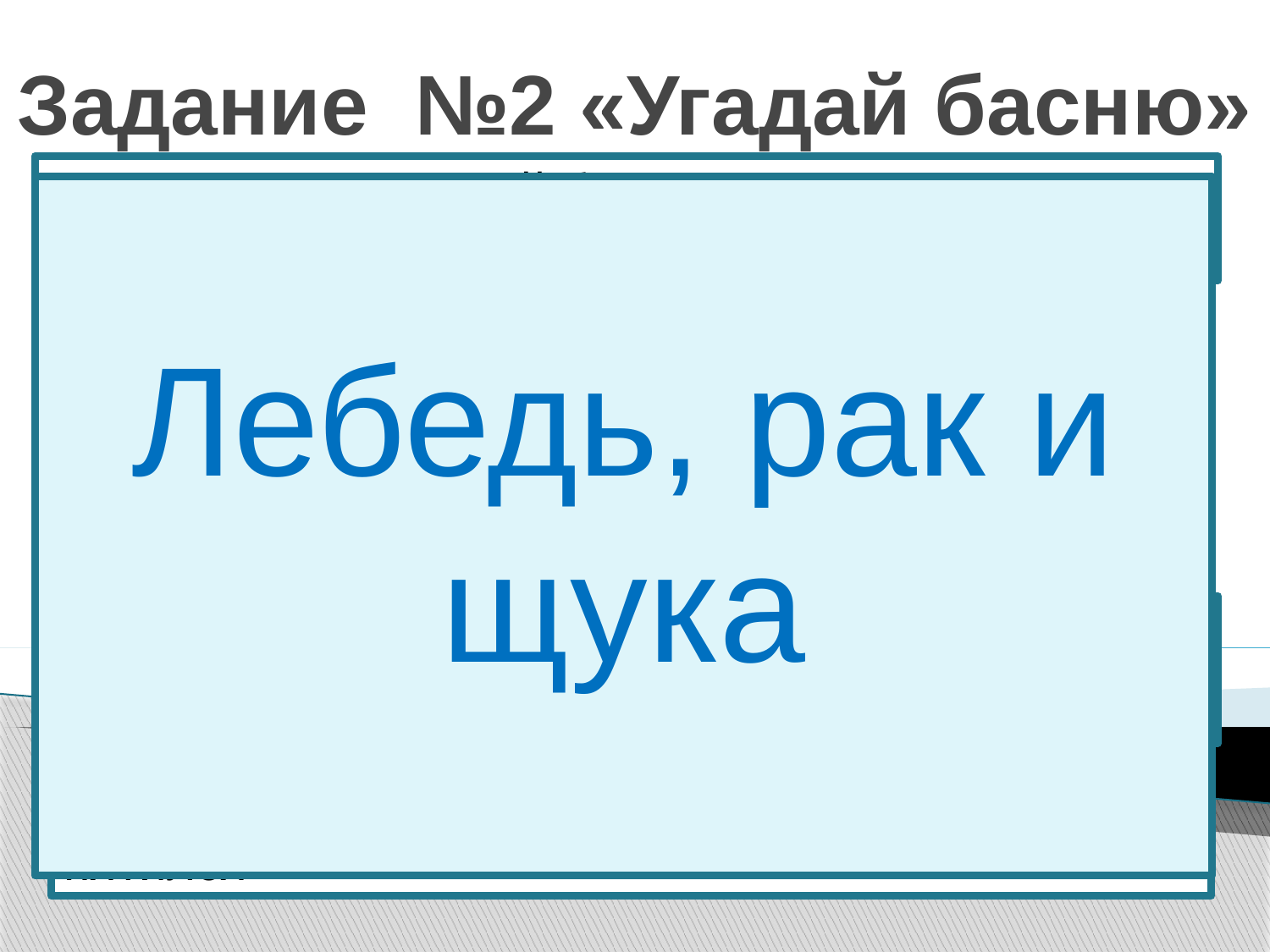

# Задание  №2 «Угадай басню»
5. Усилия героев этой басни приложены к неодушевленному предмету.
Лебедь, рак и щука

4. Этот предмет находился рядом с рекой.
3. Герои принадлежали к совершенно разным классам.
2. По правилу параллелограмма результирующая усилий равнялась нулю.
1. Один из них рвался, другой тянул, а третий пятился